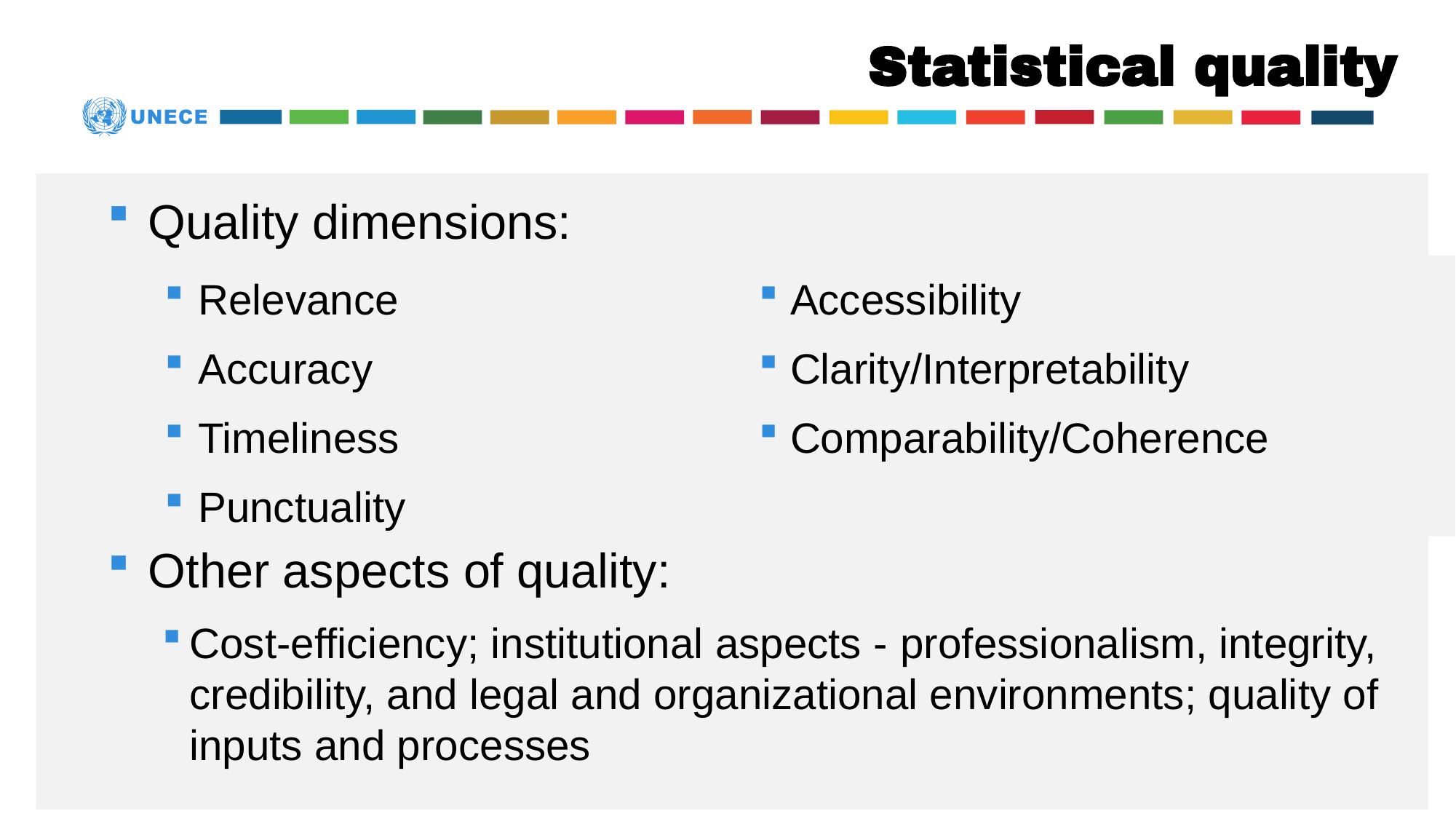

# Statistical quality
 Quality dimensions:

 Other aspects of quality:
Cost-efficiency; institutional aspects - professionalism, integrity, credibility, and legal and organizational environments; quality of inputs and processes
 Relevance
 Accuracy
 Timeliness
 Punctuality
Accessibility
Clarity/Interpretability
Comparability/Coherence